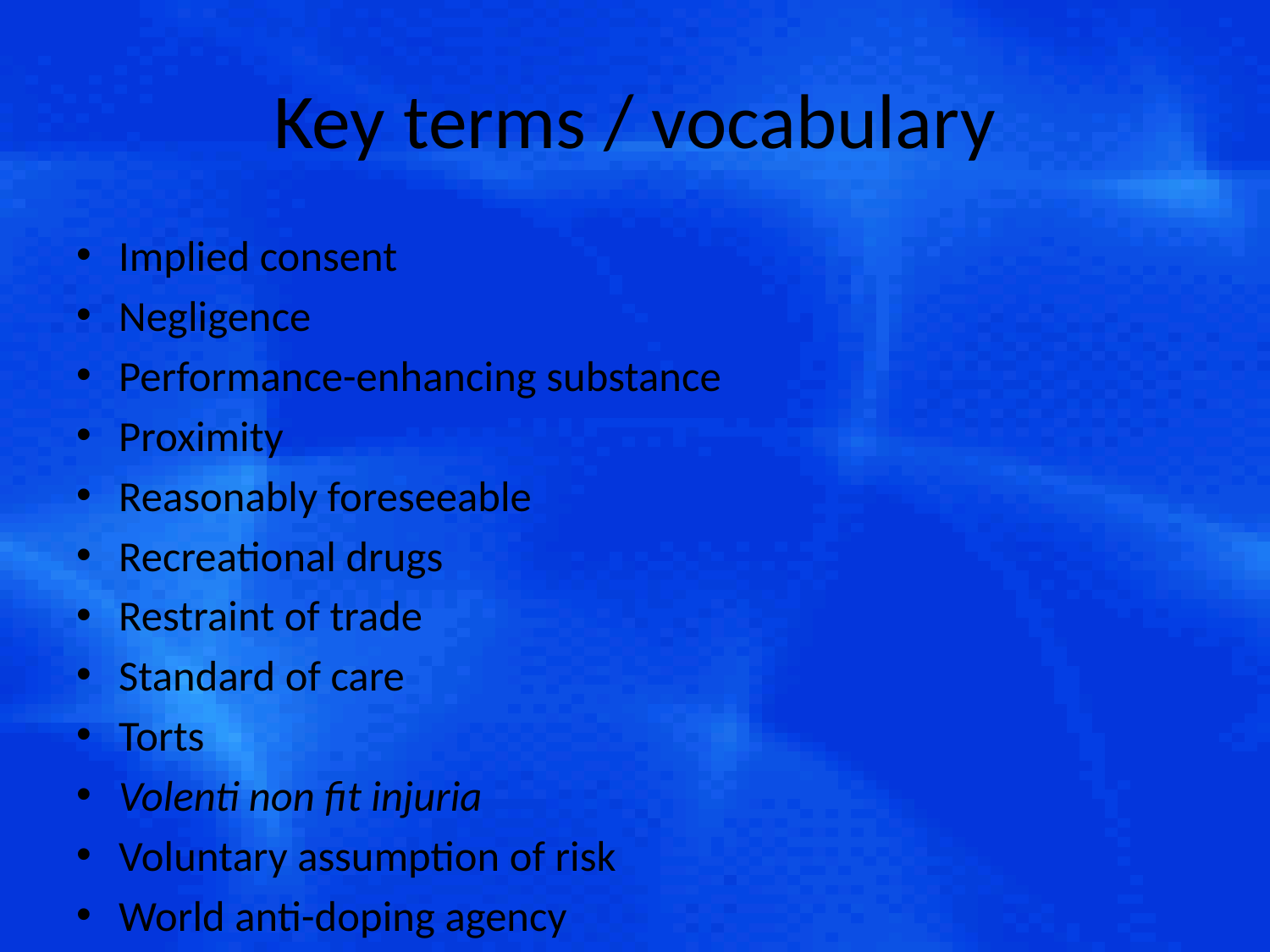

# Key terms / vocabulary
Implied consent
Negligence
Performance-enhancing substance
Proximity
Reasonably foreseeable
Recreational drugs
Restraint of trade
Standard of care
Torts
Volenti non fit injuria
Voluntary assumption of risk
World anti-doping agency